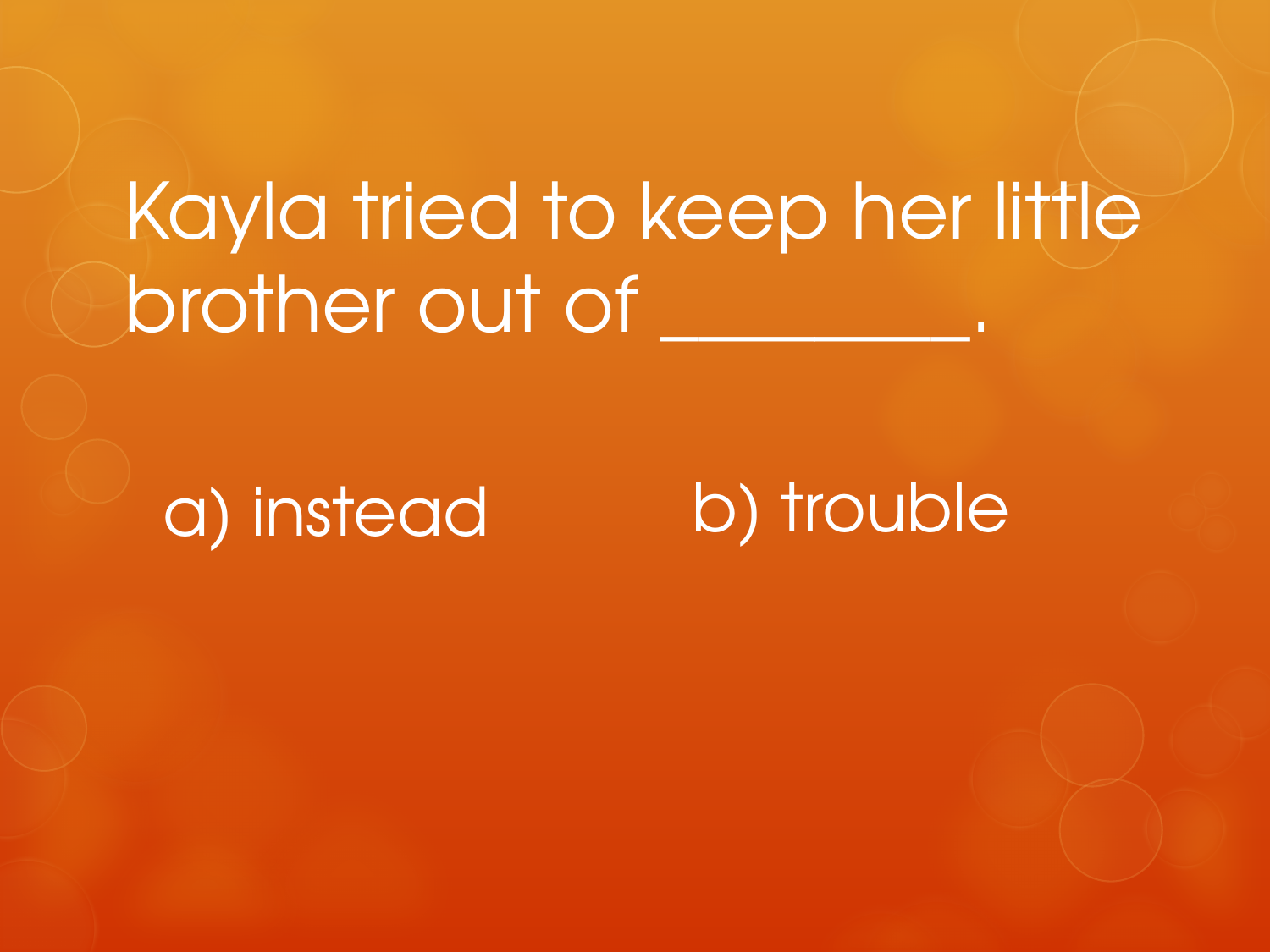

# Kayla tried to keep her little brother out of ________.
b) trouble
a) instead